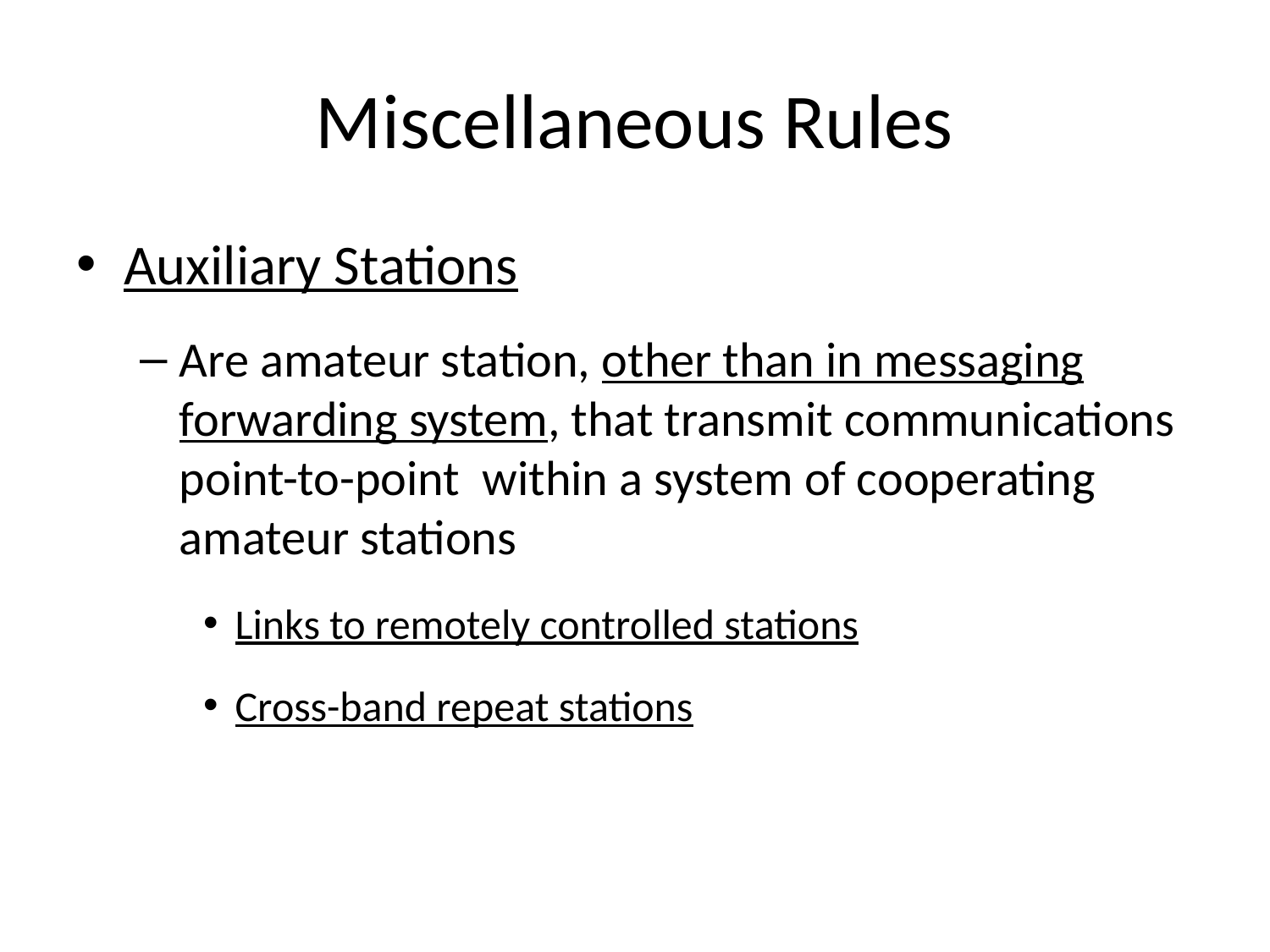

# Miscellaneous Rules
Auxiliary Stations
Are amateur station, other than in messaging forwarding system, that transmit communications point-to-point  within a system of cooperating amateur stations
Links to remotely controlled stations
Cross-band repeat stations